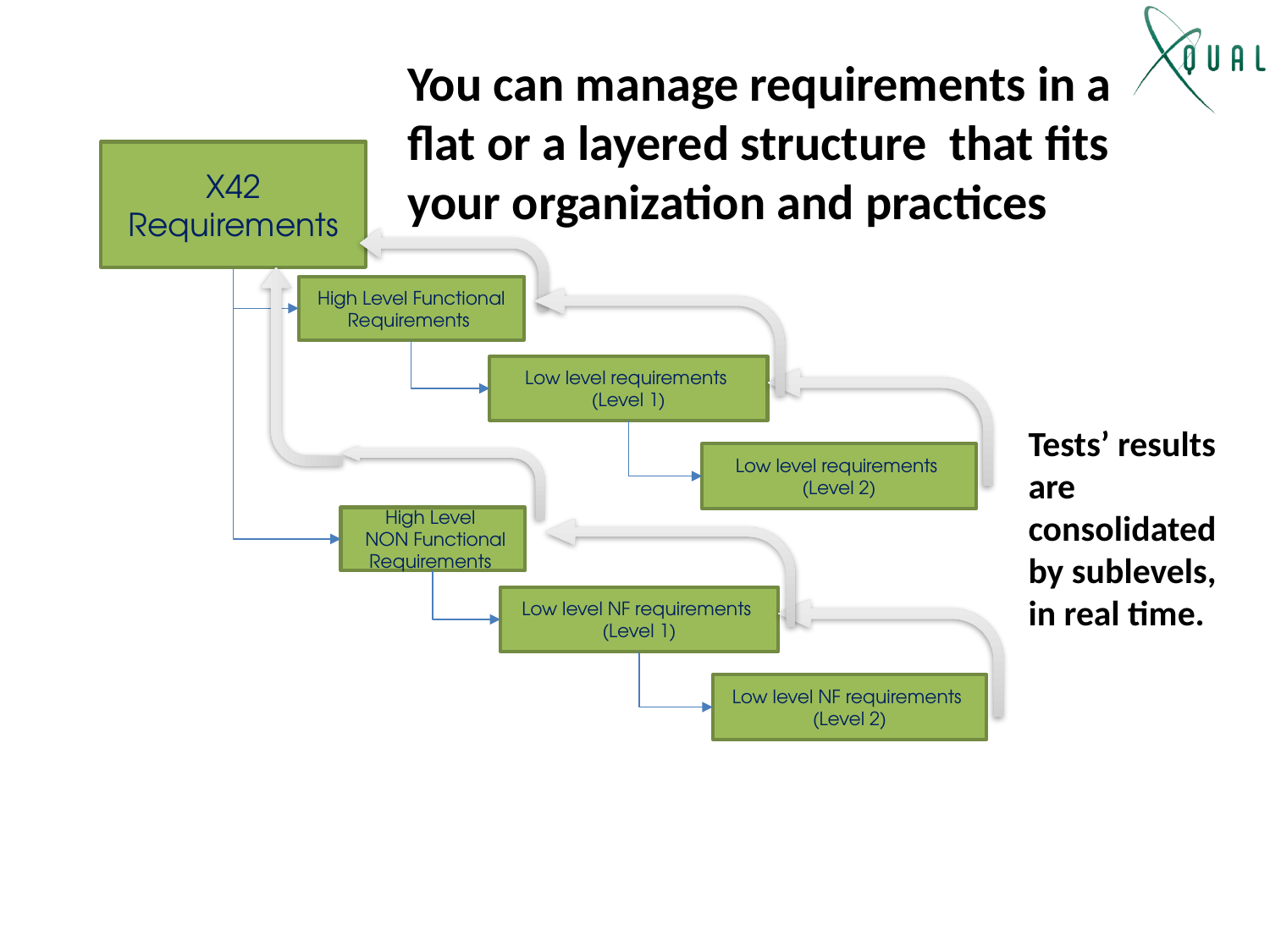

You can manage requirements in a flat or a layered structure  that fits your organization and practices
X42 Requirements

High Level Functional Requirements

Low level requirements  (Level 1)

Tests’ results are consolidated by sublevels, in real time.
Low level requirements  (Level 2)

High Level
 NON Functional Requirements

Low level NF requirements  (Level 1)

Low level NF requirements  (Level 2)